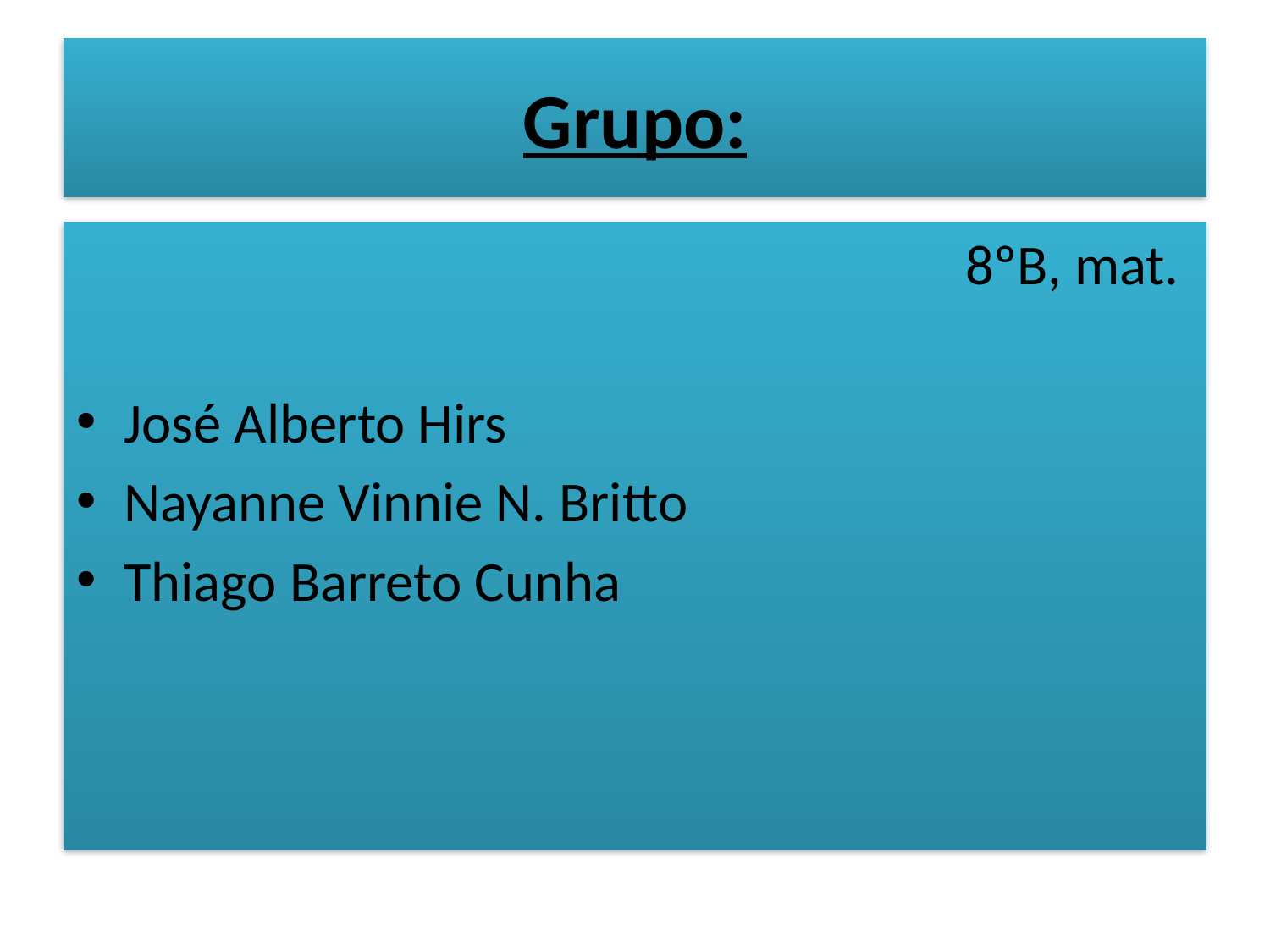

# Grupo:
                                                                      8ºB, mat.

José Alberto Hirs
Nayanne Vinnie N. Britto
Thiago Barreto Cunha